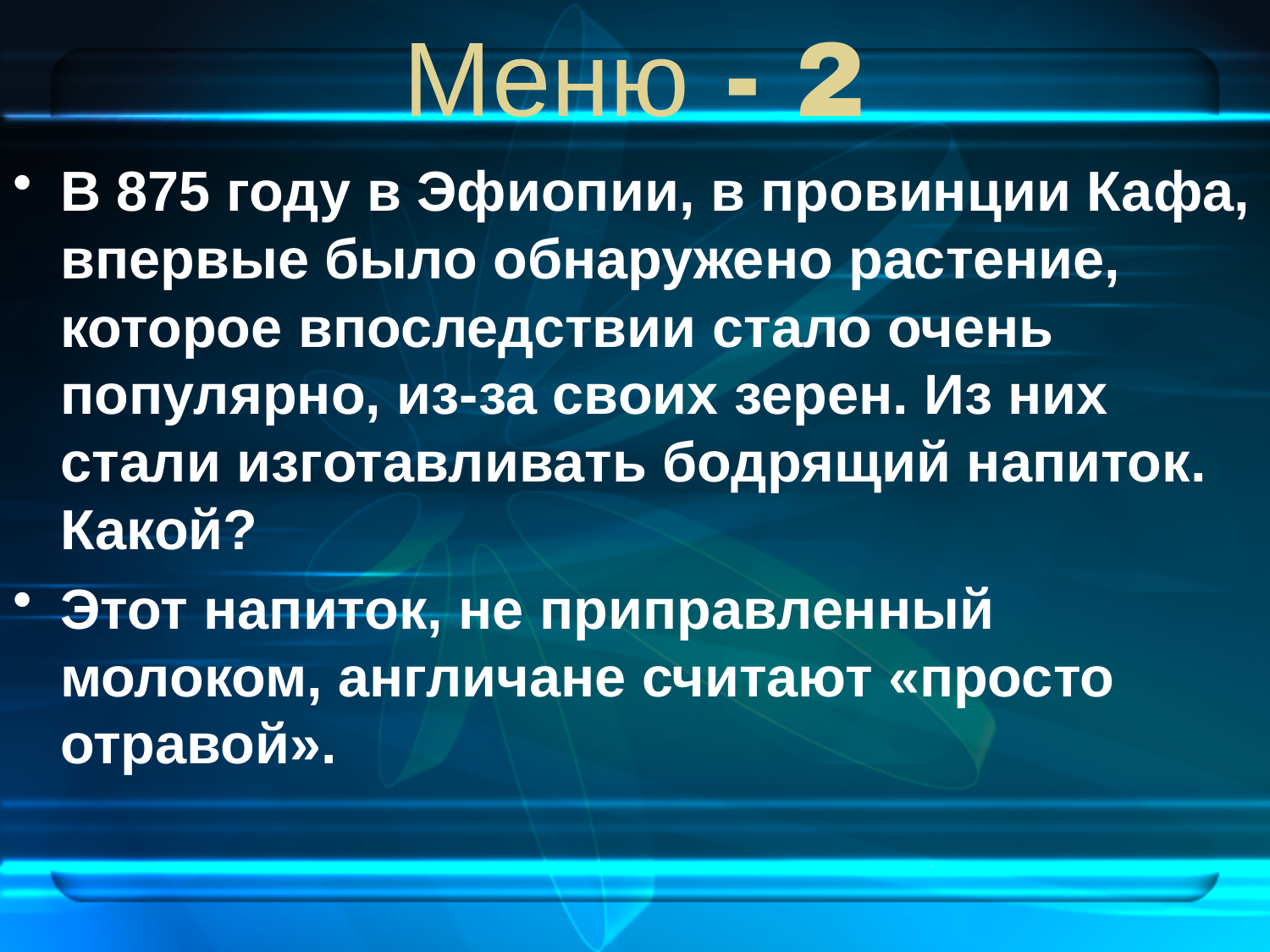

# Меню - 2
В 875 году в Эфиопии, в провинции Кафа, впервые было обнаружено растение, которое впоследствии стало очень популярно, из-за своих зерен. Из них стали изготавливать бодрящий напиток. Какой?
Этот напиток, не приправленный молоком, англичане считают «просто отравой».